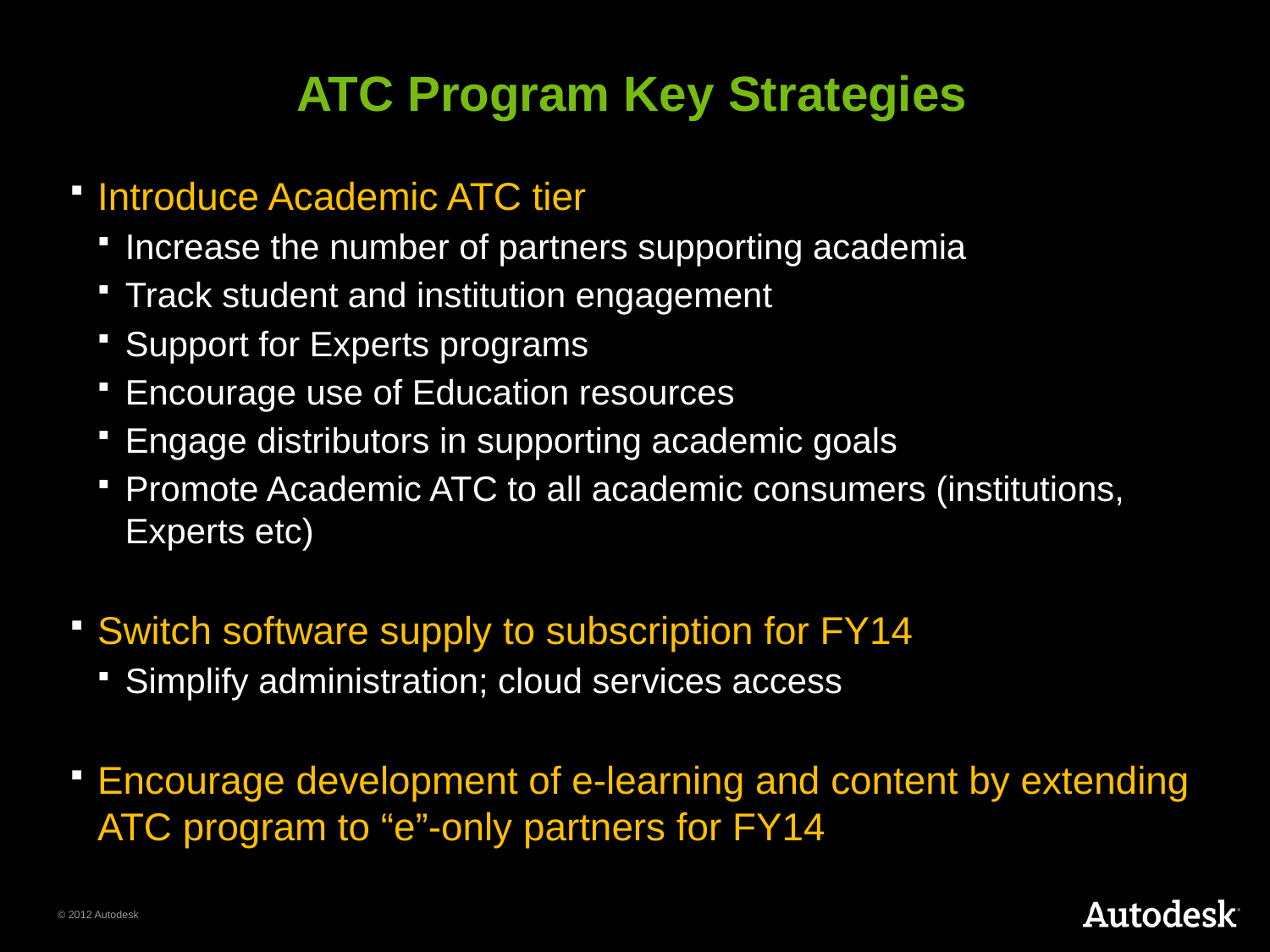

# ATC Program Key Strategies
Introduce Academic ATC tier
Increase the number of partners supporting academia
Track student and institution engagement
Support for Experts programs
Encourage use of Education resources
Engage distributors in supporting academic goals
Promote Academic ATC to all academic consumers (institutions, Experts etc)

Switch software supply to subscription for FY14
Simplify administration; cloud services access

Encourage development of e-learning and content by extending ATC program to “e”-only partners for FY14